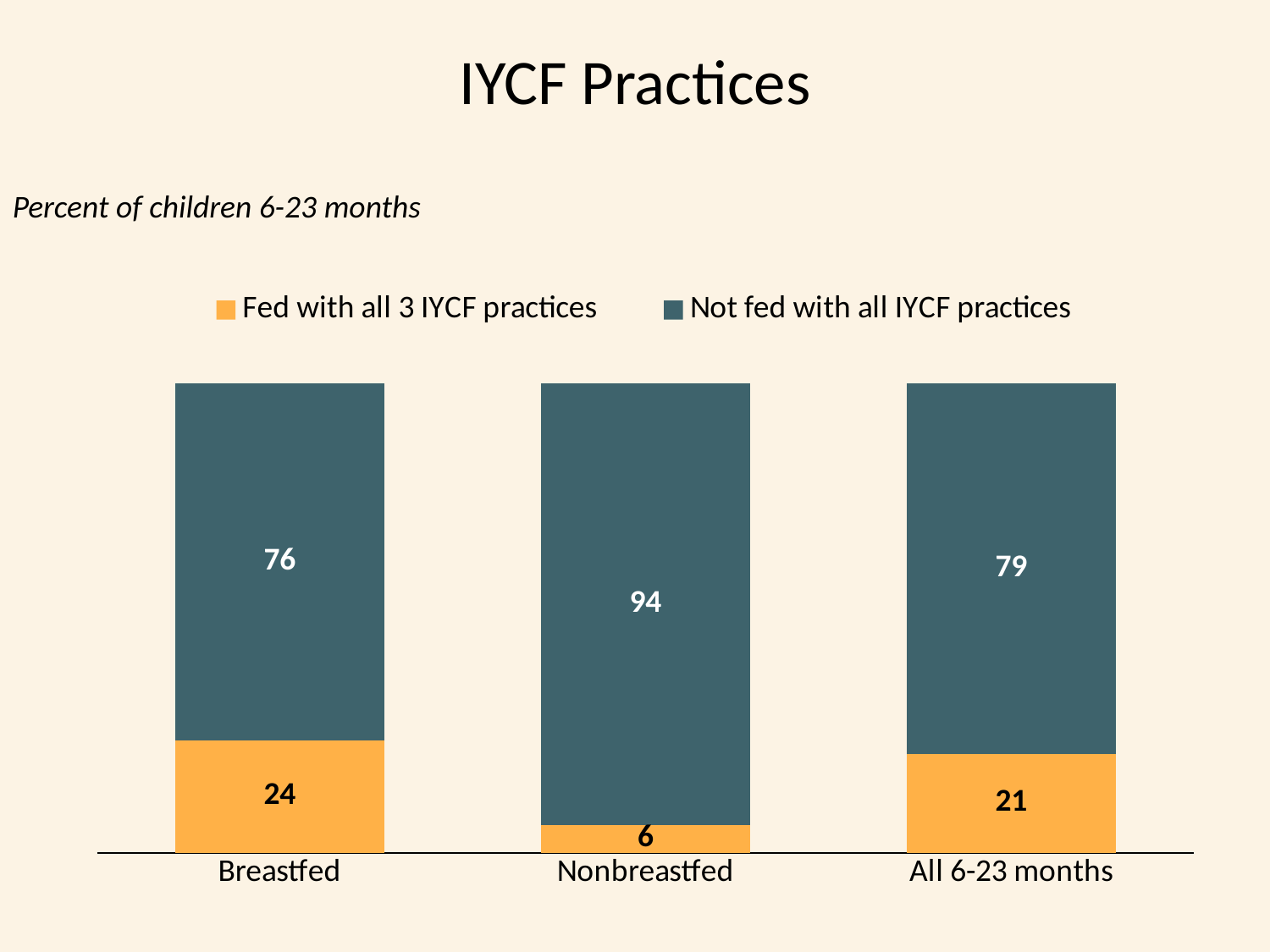

# IYCF Practices
Percent of children 6-23 months

### Chart

| Category | Fed with all 3 IYCF practices | Not fed with all IYCF practices |
|---|---|---|
| Breastfed | 24.0 | 76.0 |
| Nonbreastfed | 6.0 | 94.0 |
| All 6-23 months | 21.0 | 79.0 |